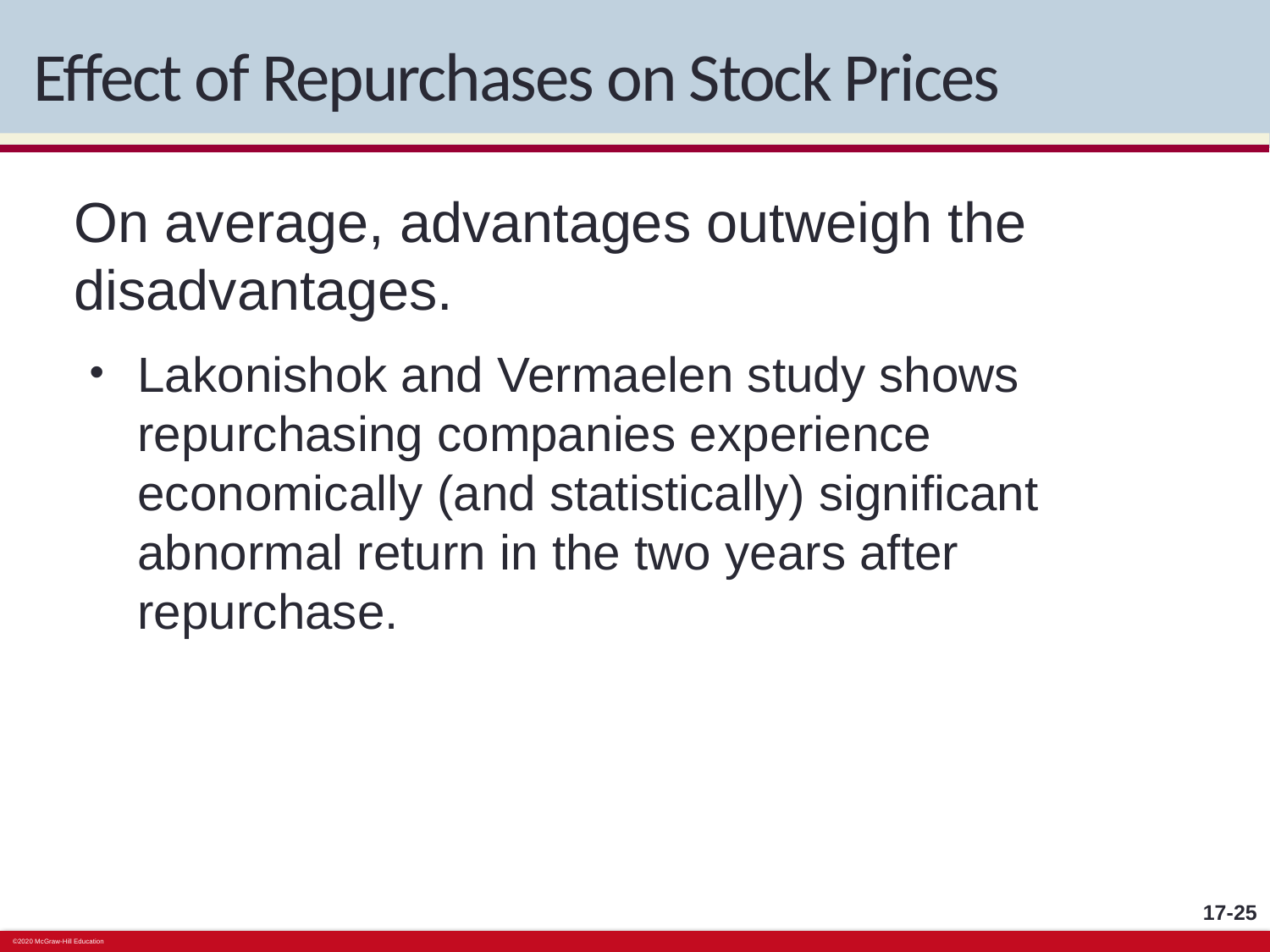

# Effect of Repurchases on Stock Prices
On average, advantages outweigh the disadvantages.
Lakonishok and Vermaelen study shows repurchasing companies experience economically (and statistically) significant abnormal return in the two years after repurchase.